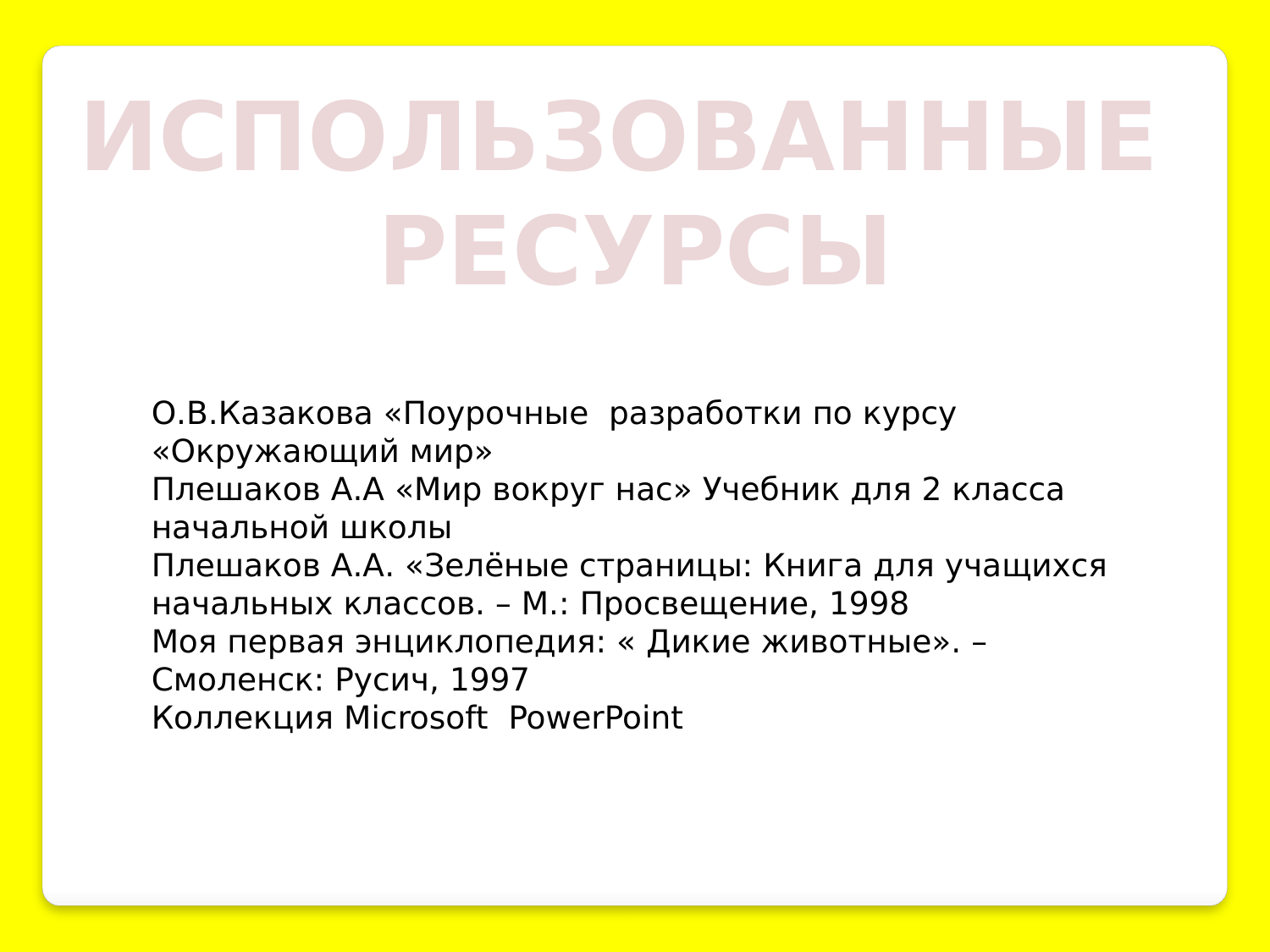

ИСПОЛЬЗОВАННЫЕ
 РЕСУРСЫ
О.В.Казакова «Поурочные  разработки по курсу «Окружающий мир»
Плешаков А.А «Мир вокруг нас» Учебник для 2 класса начальной школы
Плешаков А.А. «Зелёные страницы: Книга для учащихся начальных классов. – М.: Просвещение, 1998
Моя первая энциклопедия: « Дикие животные». – Смоленск: Русич, 1997
Коллекция Microsoft  PowerPoint